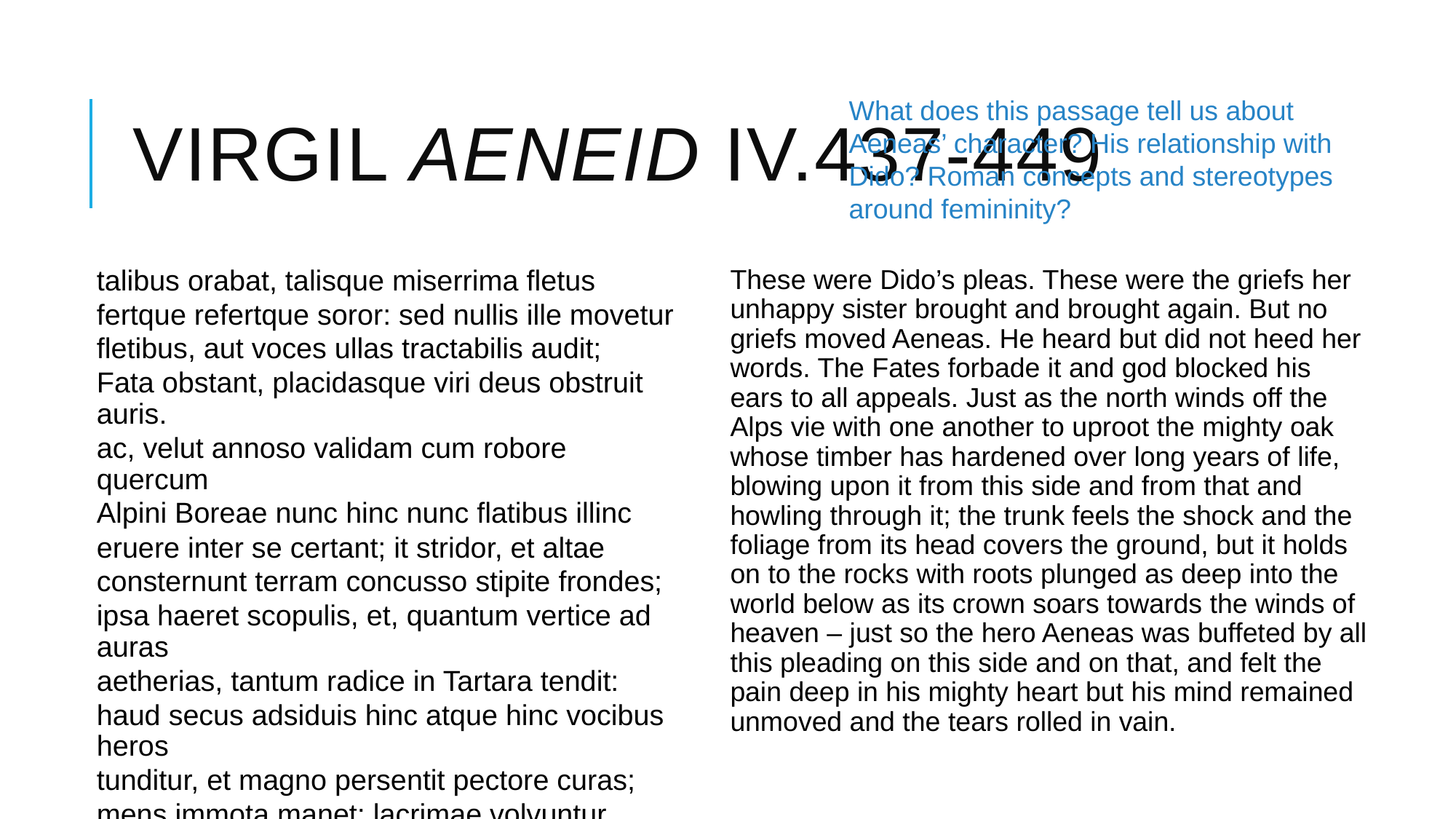

# Virgil Aeneid IV.437-449
What does this passage tell us about Aeneas’ character? His relationship with Dido? Roman concepts and stereotypes around femininity?

talibus orabat, talisque miserrima fletus
fertque refertque soror: sed nullis ille movetur
fletibus, aut voces ullas tractabilis audit;
Fata obstant, placidasque viri deus obstruit auris.
ac, velut annoso validam cum robore quercum
Alpini Boreae nunc hinc nunc flatibus illinc
eruere inter se certant; it stridor, et altae
consternunt terram concusso stipite frondes;
ipsa haeret scopulis, et, quantum vertice ad auras
aetherias, tantum radice in Tartara tendit:
haud secus adsiduis hinc atque hinc vocibus heros
tunditur, et magno persentit pectore curas;
mens immota manet; lacrimae volvuntur inanes.
These were Dido’s pleas. These were the griefs her unhappy sister brought and brought again. But no griefs moved Aeneas. He heard but did not heed her words. The Fates forbade it and god blocked his ears to all appeals. Just as the north winds off the Alps vie with one another to uproot the mighty oak whose timber has hardened over long years of life, blowing upon it from this side and from that and howling through it; the trunk feels the shock and the foliage from its head covers the ground, but it holds on to the rocks with roots plunged as deep into the world below as its crown soars towards the winds of heaven – just so the hero Aeneas was buffeted by all this pleading on this side and on that, and felt the pain deep in his mighty heart but his mind remained unmoved and the tears rolled in vain.